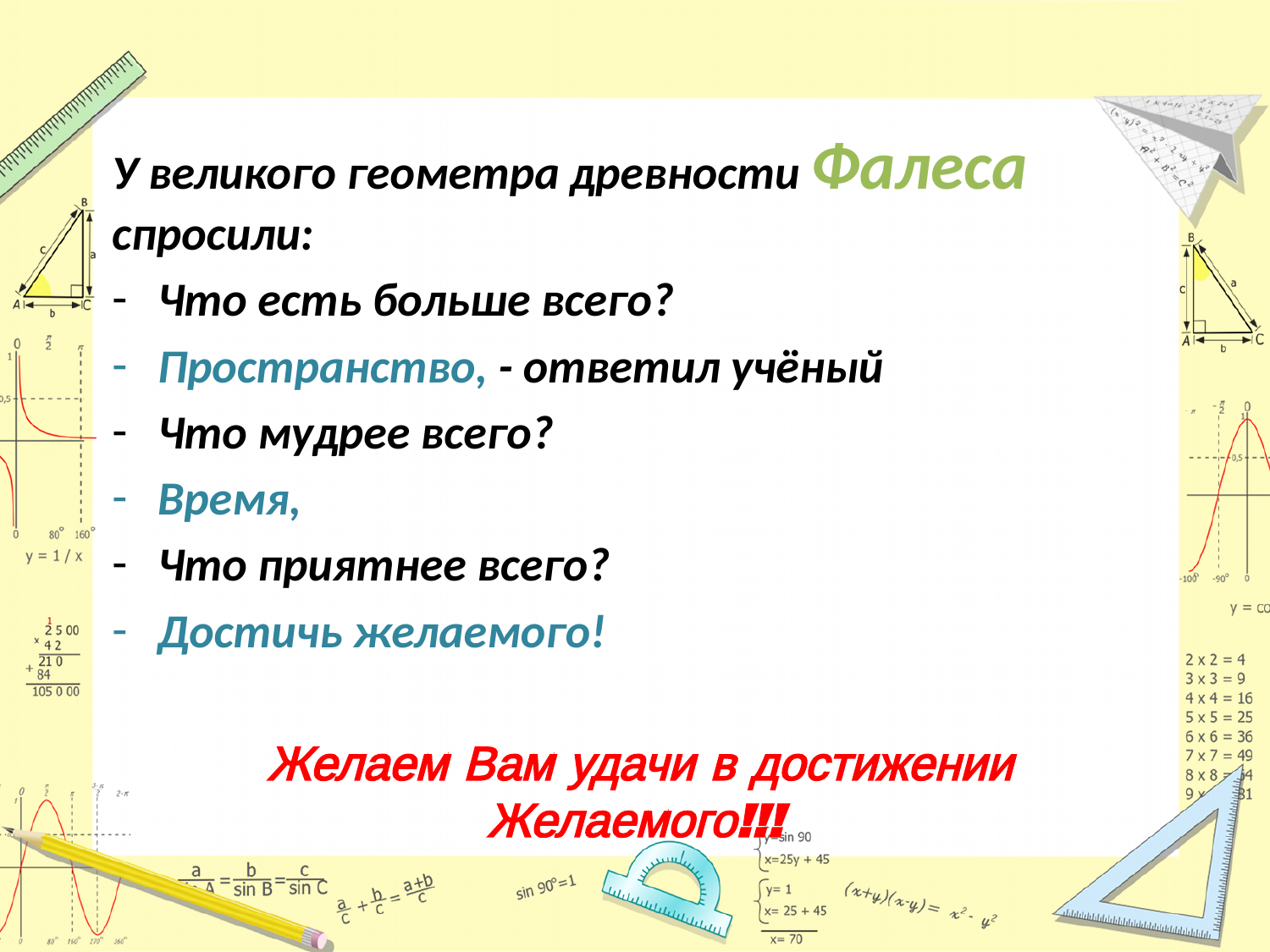

У великого геометра древности Фалеса спросили:
Что есть больше всего?
Пространство, - ответил учёный
Что мудрее всего?
Время,
Что приятнее всего?
Достичь желаемого!

 Желаем Вам удачи в достижении Желаемого!!!